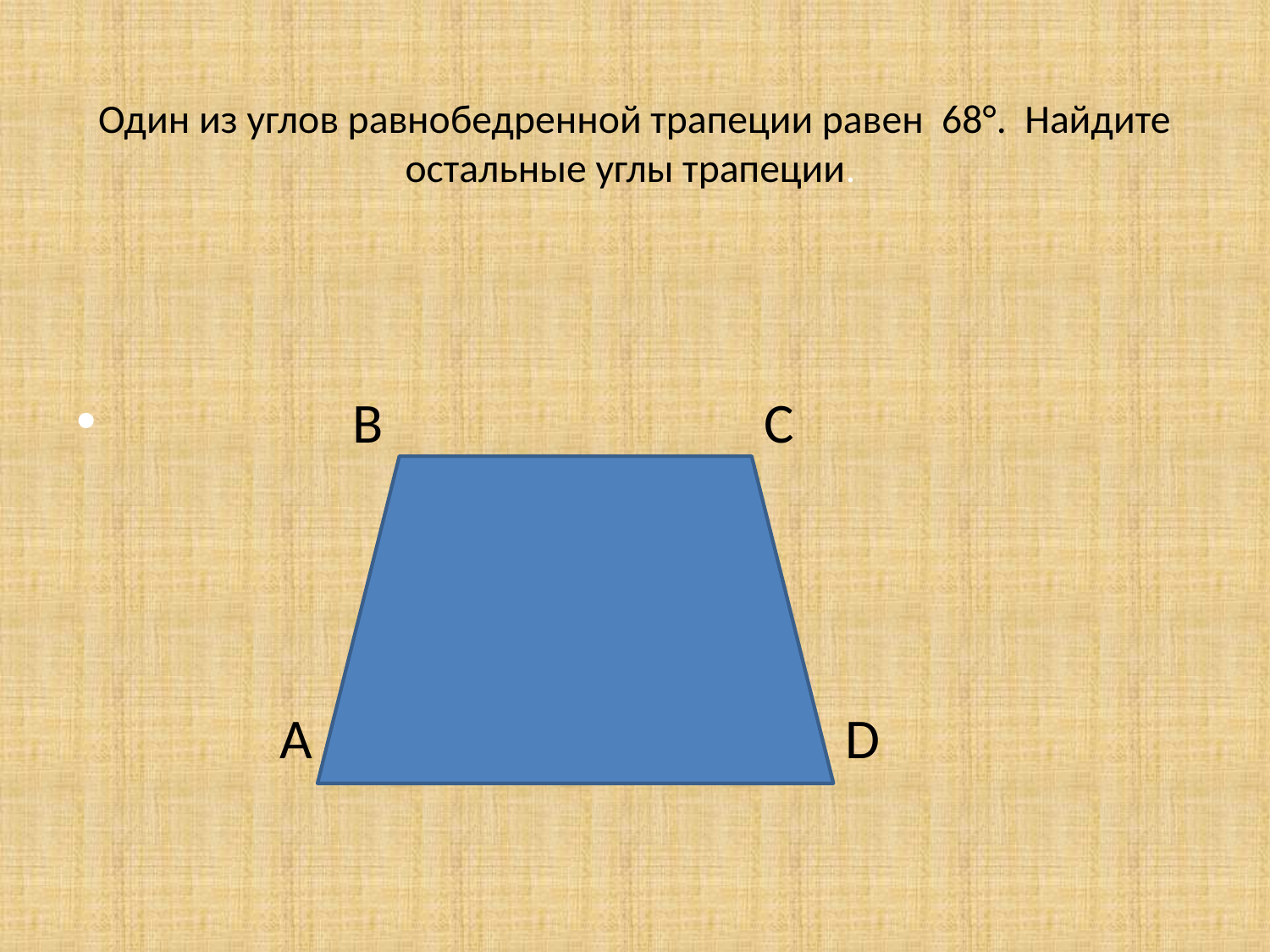

# Один из углов равнобедренной трапеции равен  68°.  Найдите остальные углы трапеции.

                  В                              С

                А                                          D